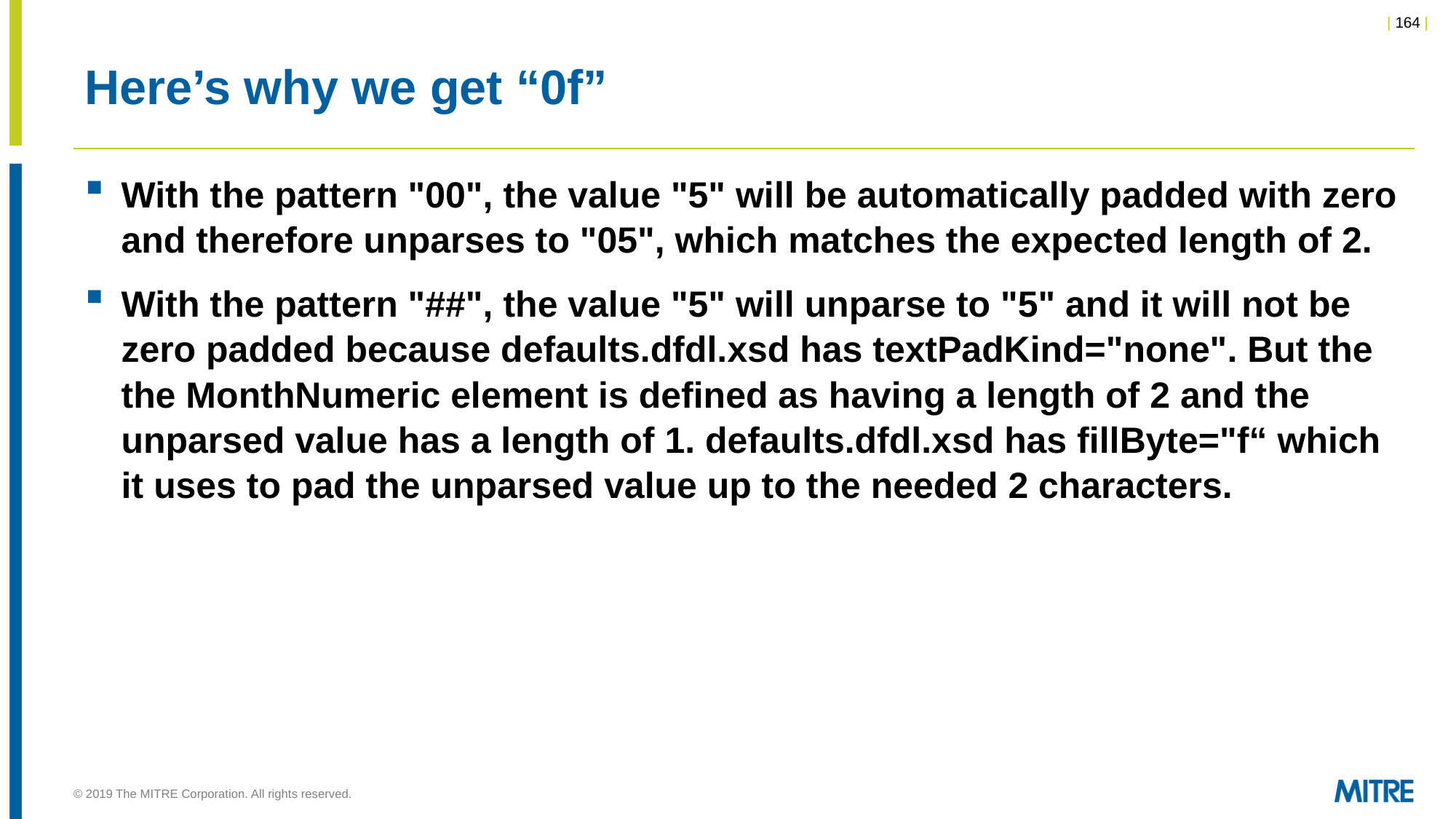

# Here’s why we get “0f”
With the pattern "00", the value "5" will be automatically padded with zero and therefore unparses to "05", which matches the expected length of 2.
With the pattern "##", the value "5" will unparse to "5" and it will not be zero padded because defaults.dfdl.xsd has textPadKind="none". But the the MonthNumeric element is defined as having a length of 2 and the unparsed value has a length of 1. defaults.dfdl.xsd has fillByte="f“ which it uses to pad the unparsed value up to the needed 2 characters.
© 2019 The MITRE Corporation. All rights reserved.